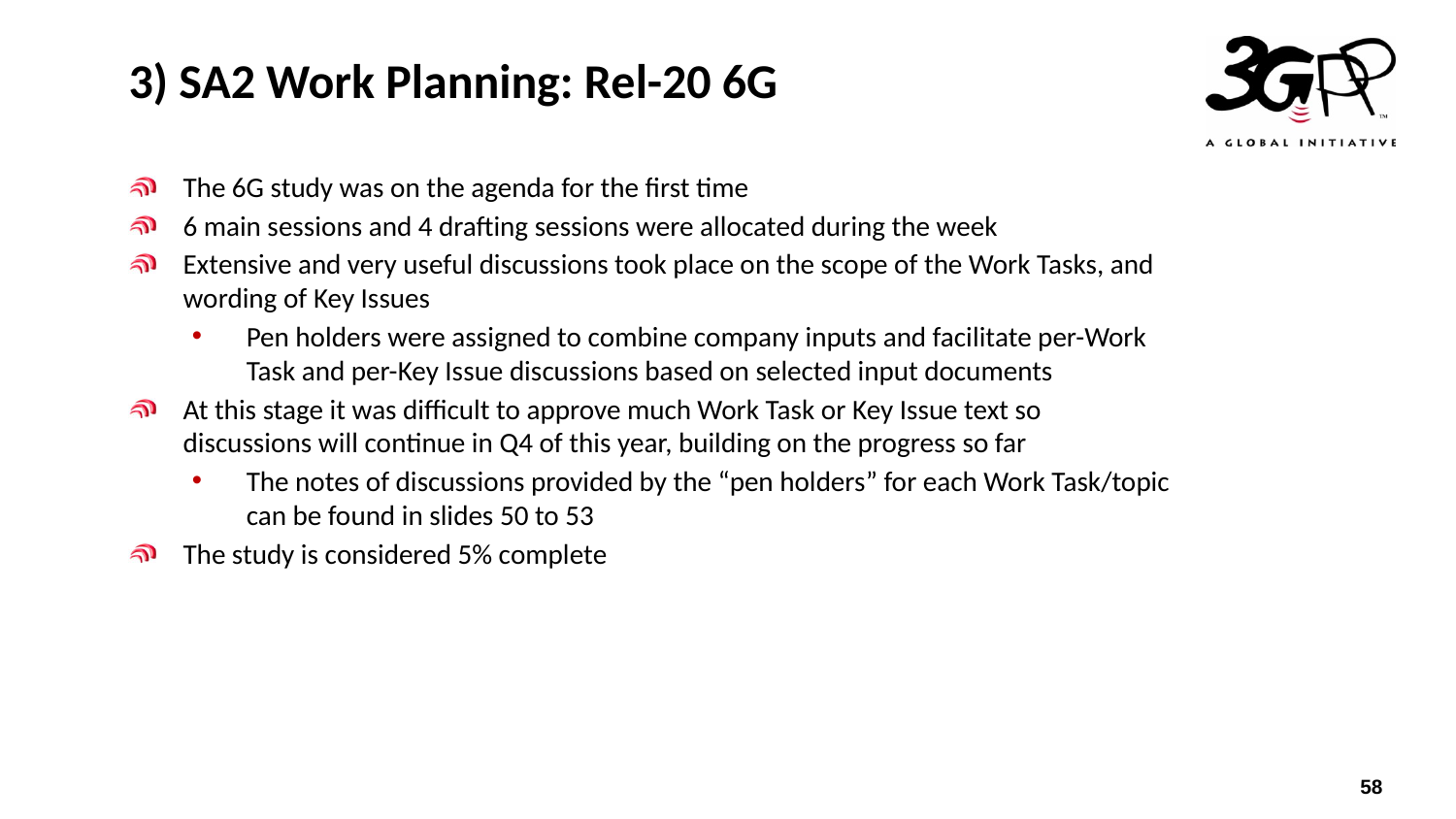

# 3) SA2 Work Planning: Rel-20 6G
The 6G study was on the agenda for the first time
6 main sessions and 4 drafting sessions were allocated during the week
Extensive and very useful discussions took place on the scope of the Work Tasks, and wording of Key Issues
Pen holders were assigned to combine company inputs and facilitate per-Work Task and per-Key Issue discussions based on selected input documents
At this stage it was difficult to approve much Work Task or Key Issue text so discussions will continue in Q4 of this year, building on the progress so far
The notes of discussions provided by the “pen holders” for each Work Task/topic can be found in slides 50 to 53
The study is considered 5% complete